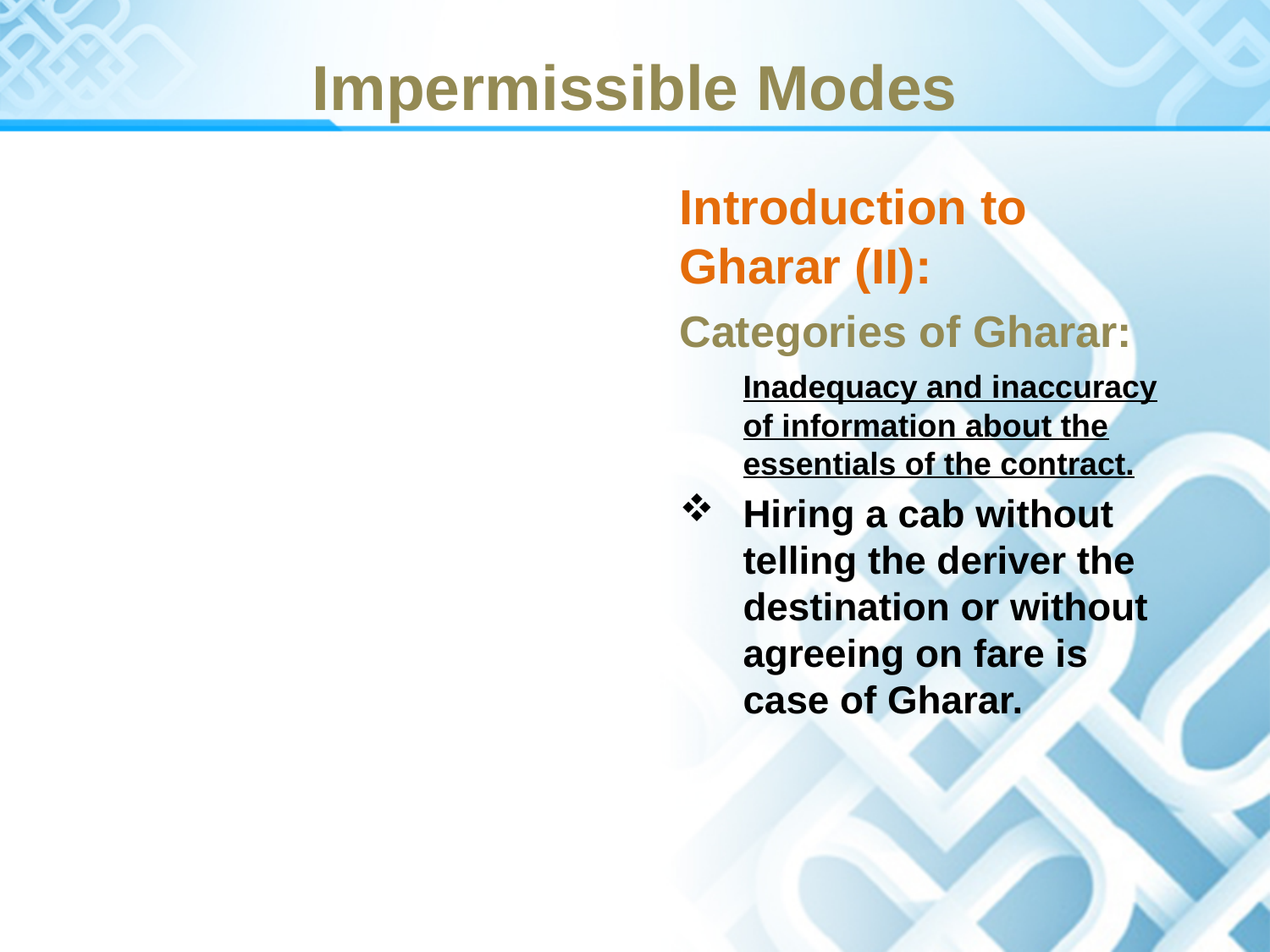

Impermissible Modes
Introduction to Gharar (II):
Categories of Gharar:
	Inadequacy and inaccuracy of information about the essentials of the contract.
Hiring a cab without telling the deriver the destination or without agreeing on fare is case of Gharar.